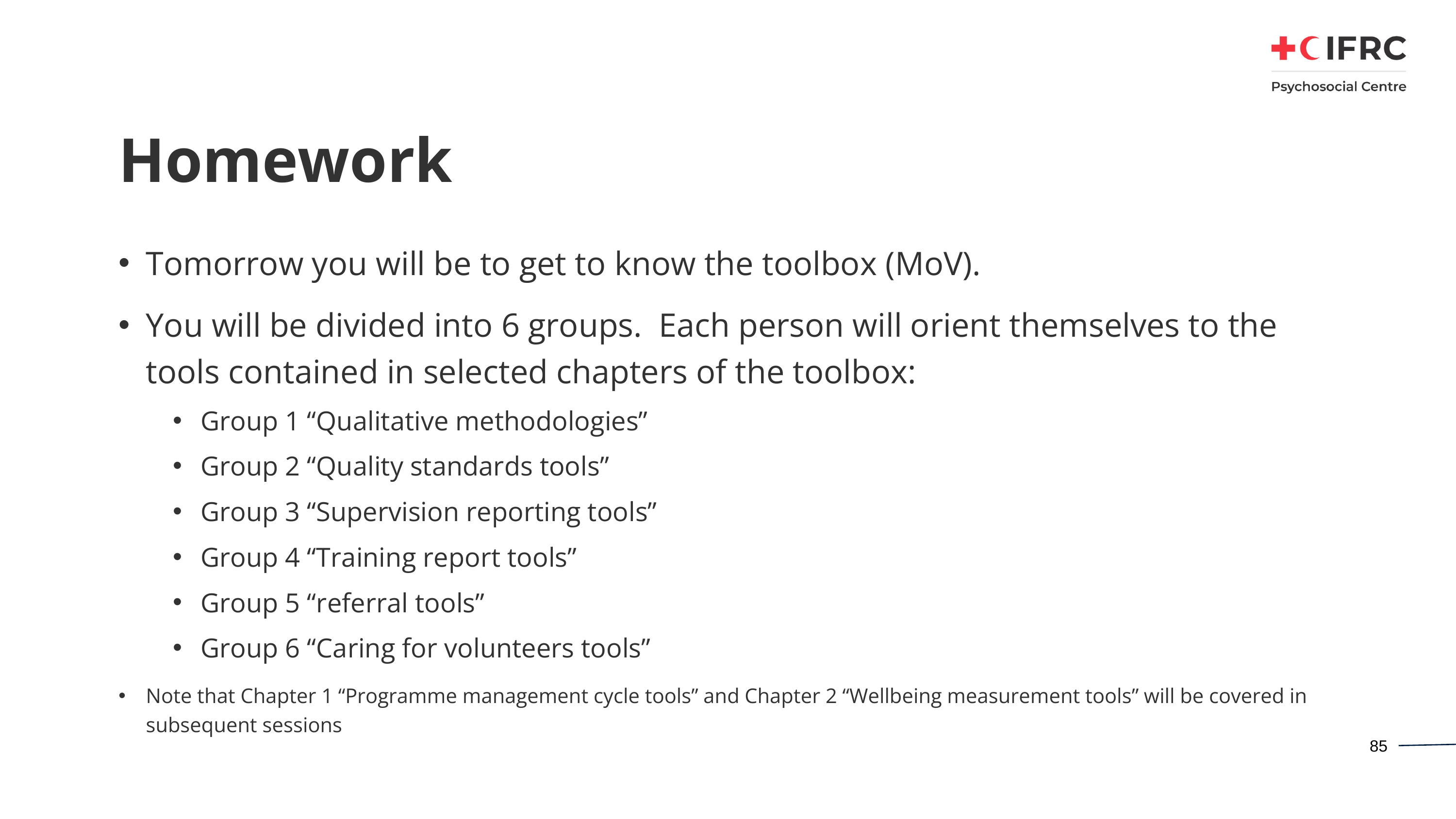

# Homework
Tomorrow you will be to get to know the toolbox (MoV).
You will be divided into 6 groups.  Each person will orient themselves to the tools contained in selected chapters of the toolbox:
Group 1 “Qualitative methodologies”
Group 2 “Quality standards tools”
Group 3 “Supervision reporting tools”
Group 4 “Training report tools”
Group 5 “referral tools”
Group 6 “Caring for volunteers tools”
Note that Chapter 1 “Programme management cycle tools” and Chapter 2 “Wellbeing measurement tools” will be covered in subsequent sessions